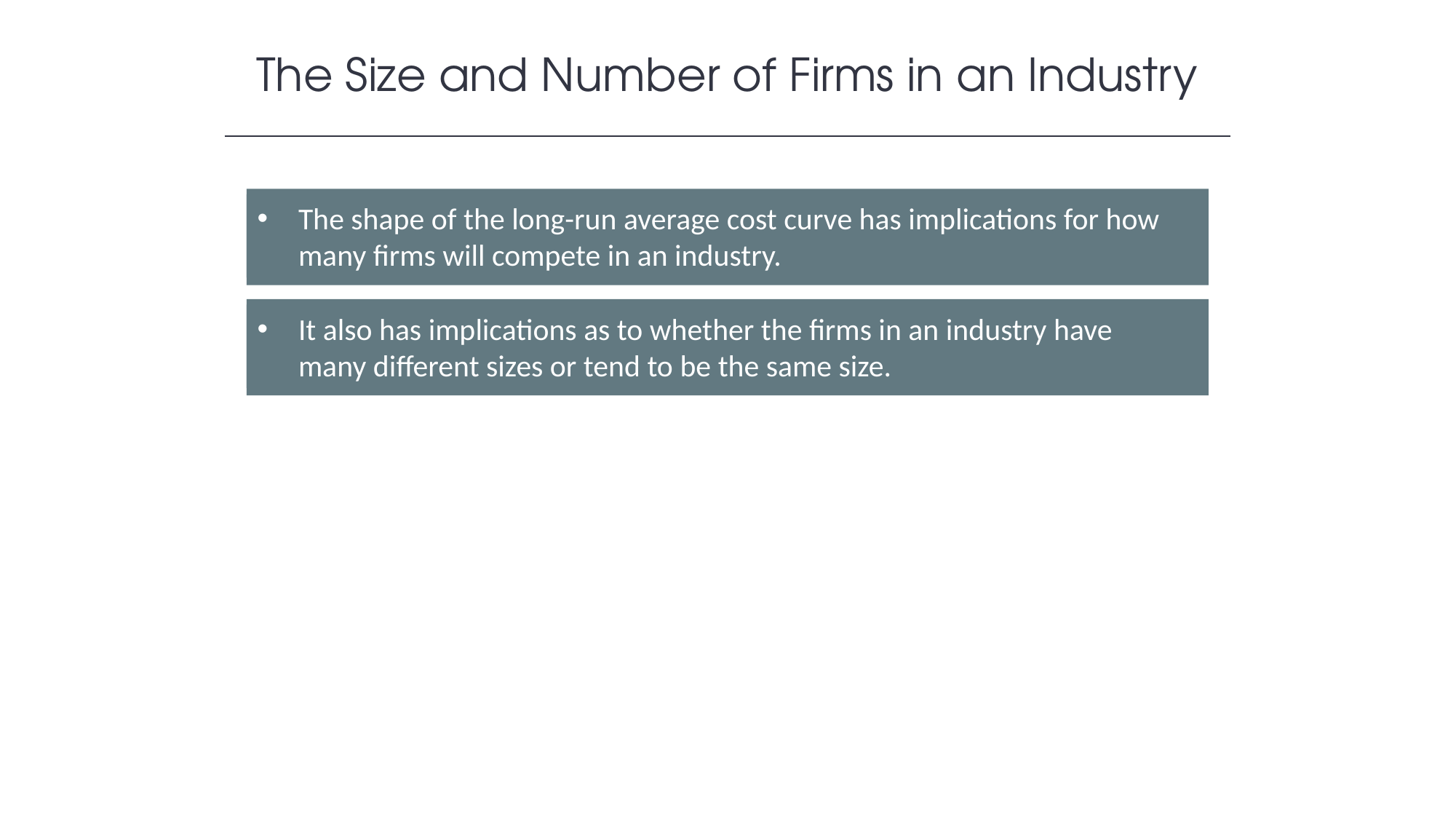

The Size and Number of Firms in an Industry

The shape of the long-run average cost curve has implications for how many firms will compete in an industry.

It also has implications as to whether the firms in an industry have many different sizes or tend to be the same size.